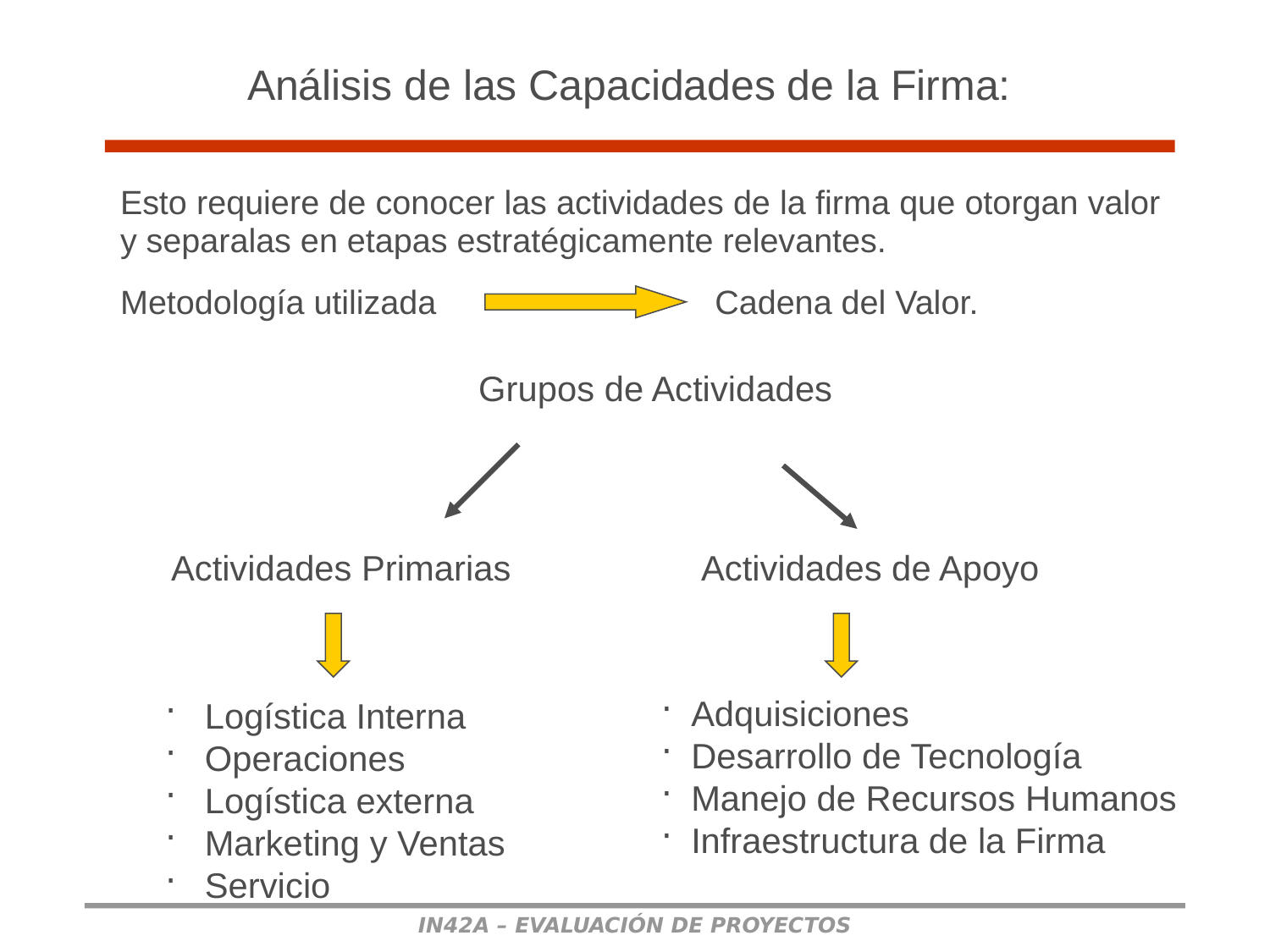

Análisis de las Capacidades de la Firma:

Esto requiere de conocer las actividades de la firma que otorgan valor y separalas en etapas estratégicamente relevantes.

Metodología utilizada                              Cadena del Valor.

Grupos de Actividades

Actividades Primarias
Actividades de Apoyo

Adquisiciones
Desarrollo de Tecnología
Manejo de Recursos Humanos
Infraestructura de la Firma

 Logística Interna
 Operaciones
 Logística externa
 Marketing y Ventas
 Servicio
IN42A – EVALUACIÓN DE PROYECTOS